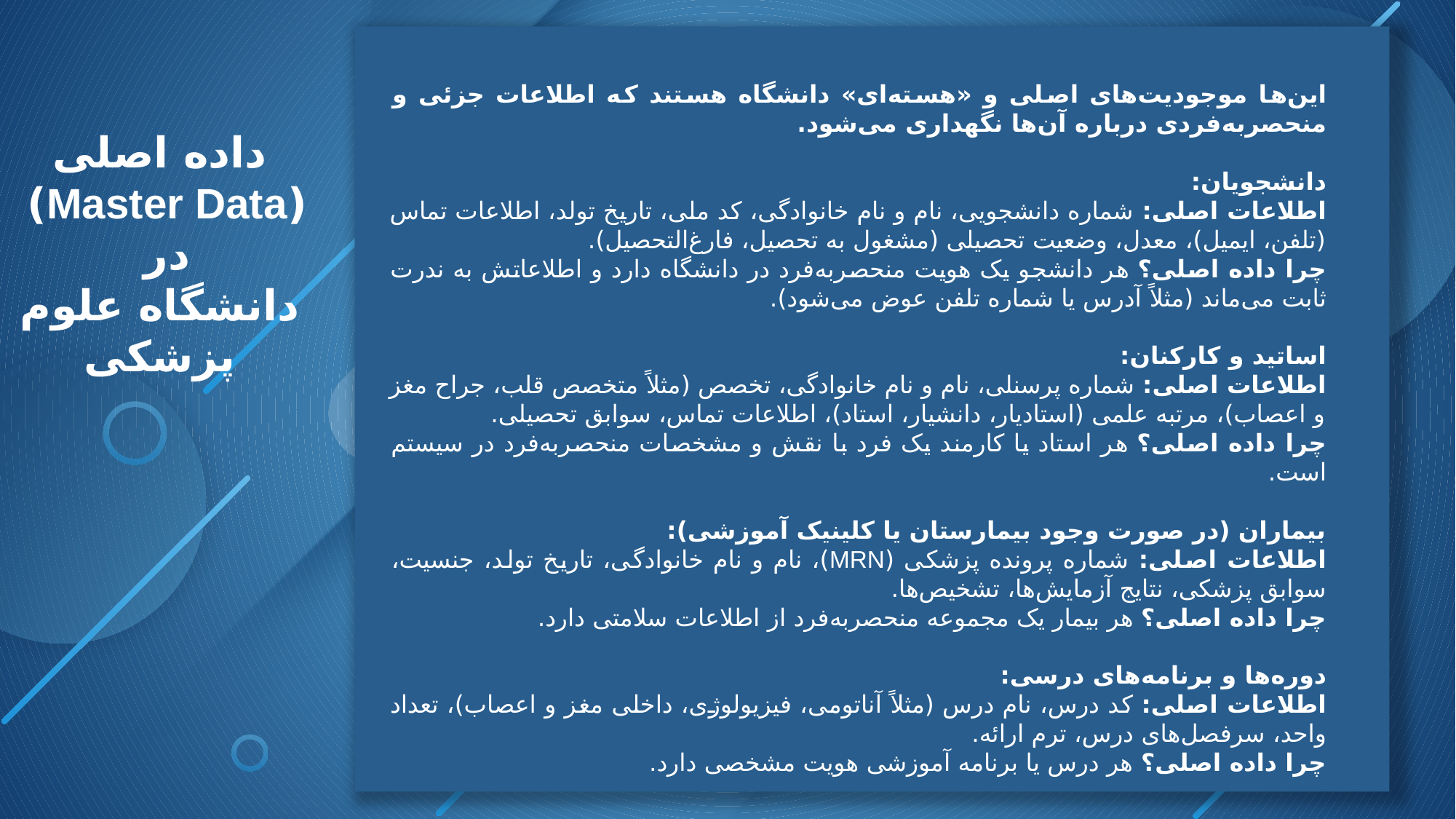

این‌ها موجودیت‌های اصلی و «هسته‌ای» دانشگاه هستند که اطلاعات جزئی و منحصر‌به‌فردی درباره آن‌ها نگهداری می‌شود.

دانشجویان:
اطلاعات اصلی: شماره دانشجویی، نام و نام خانوادگی، کد ملی، تاریخ تولد، اطلاعات تماس (تلفن، ایمیل)، معدل، وضعیت تحصیلی (مشغول به تحصیل، فارغ‌التحصیل).
چرا داده اصلی؟ هر دانشجو یک هویت منحصر‌به‌فرد در دانشگاه دارد و اطلاعاتش به ندرت ثابت می‌ماند (مثلاً آدرس یا شماره تلفن عوض می‌شود).

اساتید و کارکنان:
اطلاعات اصلی: شماره پرسنلی، نام و نام خانوادگی، تخصص (مثلاً متخصص قلب، جراح مغز و اعصاب)، مرتبه علمی (استادیار، دانشیار، استاد)، اطلاعات تماس، سوابق تحصیلی.
چرا داده اصلی؟ هر استاد یا کارمند یک فرد با نقش و مشخصات منحصر‌به‌فرد در سیستم است.

بیماران (در صورت وجود بیمارستان یا کلینیک آموزشی):
اطلاعات اصلی: شماره پرونده پزشکی (MRN)، نام و نام خانوادگی، تاریخ تولد، جنسیت، سوابق پزشکی، نتایج آزمایش‌ها، تشخیص‌ها.
چرا داده اصلی؟ هر بیمار یک مجموعه منحصر‌به‌فرد از اطلاعات سلامتی دارد.

دوره‌ها و برنامه‌های درسی:
اطلاعات اصلی: کد درس، نام درس (مثلاً آناتومی، فیزیولوژی، داخلی مغز و اعصاب)، تعداد واحد، سرفصل‌های درس، ترم ارائه.
چرا داده اصلی؟ هر درس یا برنامه آموزشی هویت مشخصی دارد.
داده اصلی (Master Data)
در
دانشگاه علوم پزشکی